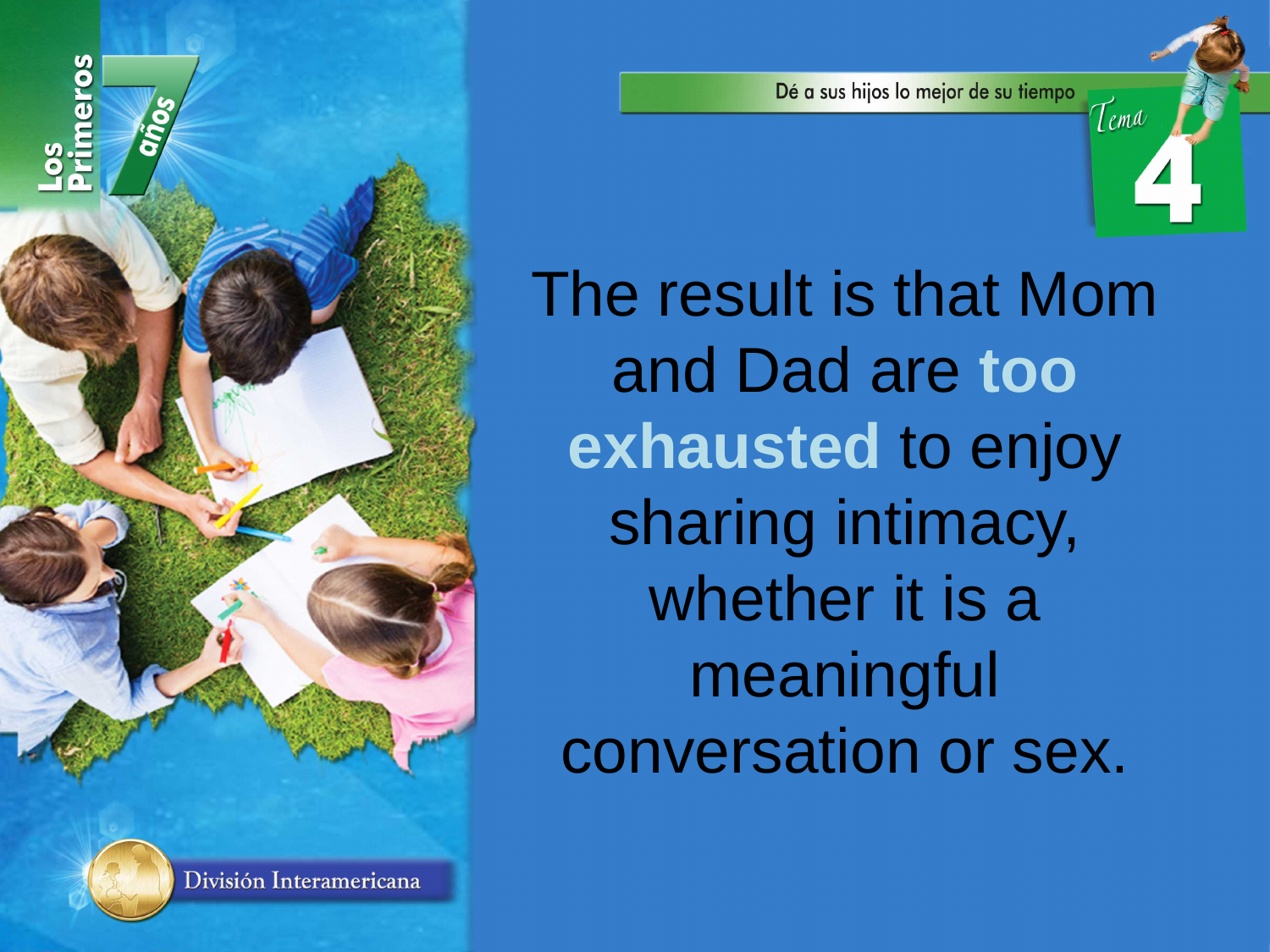

The result is that Mom and Dad are too exhausted to enjoy sharing intimacy, whether it is a meaningful conversation or sex.